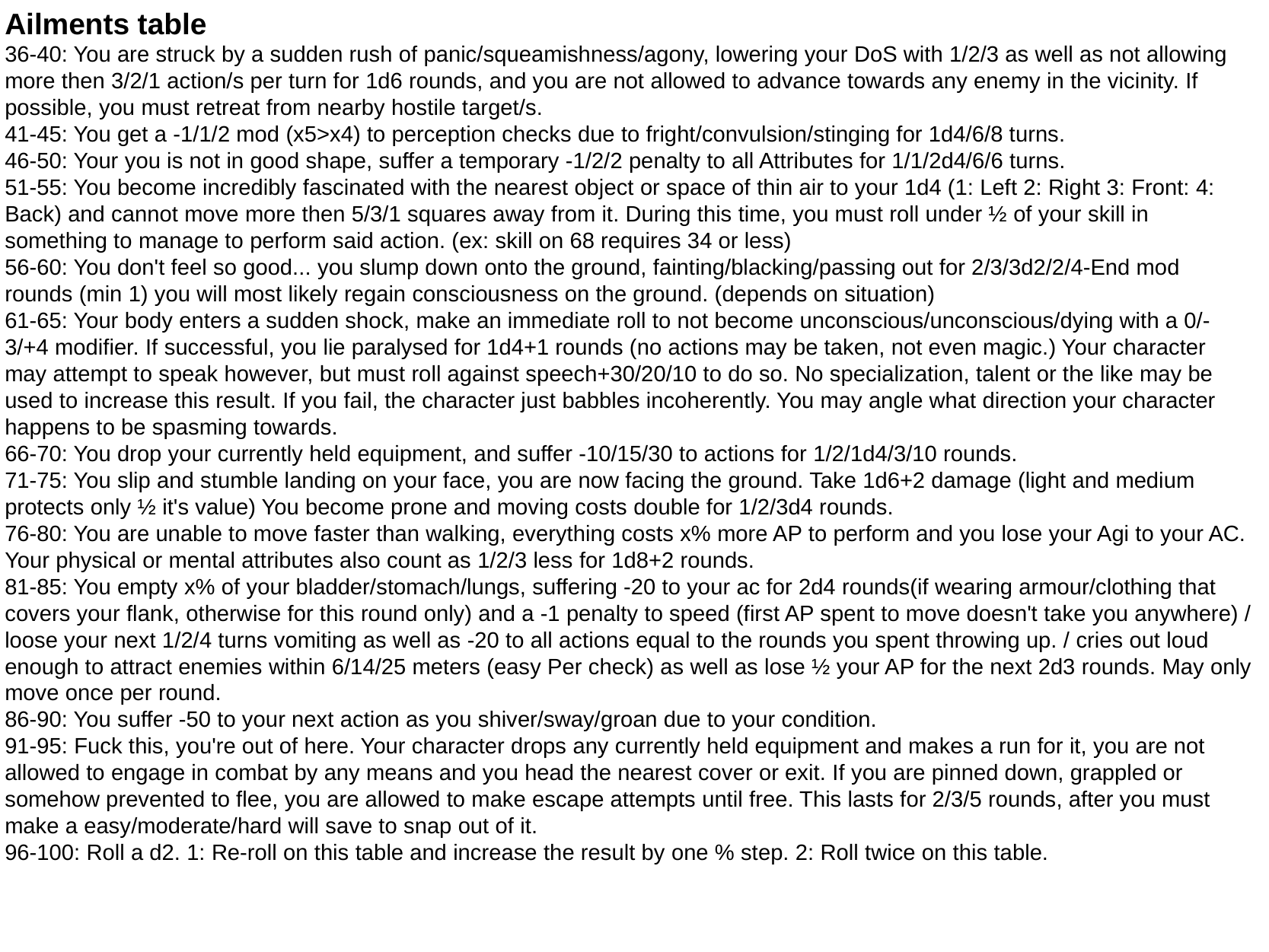

Ailments table
36-40: You are struck by a sudden rush of panic/squeamishness/agony, lowering your DoS with 1/2/3 as well as not allowing more then 3/2/1 action/s per turn for 1d6 rounds, and you are not allowed to advance towards any enemy in the vicinity. If possible, you must retreat from nearby hostile target/s.
41-45: You get a -1/1/2 mod (x5>x4) to perception checks due to fright/convulsion/stinging for 1d4/6/8 turns.
46-50: Your you is not in good shape, suffer a temporary -1/2/2 penalty to all Attributes for 1/1/2d4/6/6 turns.
51-55: You become incredibly fascinated with the nearest object or space of thin air to your 1d4 (1: Left 2: Right 3: Front: 4: Back) and cannot move more then 5/3/1 squares away from it. During this time, you must roll under ½ of your skill in something to manage to perform said action. (ex: skill on 68 requires 34 or less)
56-60: You don't feel so good... you slump down onto the ground, fainting/blacking/passing out for 2/3/3d2/2/4-End mod rounds (min 1) you will most likely regain consciousness on the ground. (depends on situation)
61-65: Your body enters a sudden shock, make an immediate roll to not become unconscious/unconscious/dying with a 0/-3/+4 modifier. If successful, you lie paralysed for 1d4+1 rounds (no actions may be taken, not even magic.) Your character may attempt to speak however, but must roll against speech+30/20/10 to do so. No specialization, talent or the like may be used to increase this result. If you fail, the character just babbles incoherently. You may angle what direction your character happens to be spasming towards.
66-70: You drop your currently held equipment, and suffer -10/15/30 to actions for 1/2/1d4/3/10 rounds.
71-75: You slip and stumble landing on your face, you are now facing the ground. Take 1d6+2 damage (light and medium protects only ½ it's value) You become prone and moving costs double for 1/2/3d4 rounds.
76-80: You are unable to move faster than walking, everything costs x% more AP to perform and you lose your Agi to your AC. Your physical or mental attributes also count as 1/2/3 less for 1d8+2 rounds.
81-85: You empty x% of your bladder/stomach/lungs, suffering -20 to your ac for 2d4 rounds(if wearing armour/clothing that covers your flank, otherwise for this round only) and a -1 penalty to speed (first AP spent to move doesn't take you anywhere) / loose your next 1/2/4 turns vomiting as well as -20 to all actions equal to the rounds you spent throwing up. / cries out loud enough to attract enemies within 6/14/25 meters (easy Per check) as well as lose ½ your AP for the next 2d3 rounds. May only move once per round.
86-90: You suffer -50 to your next action as you shiver/sway/groan due to your condition.
91-95: Fuck this, you're out of here. Your character drops any currently held equipment and makes a run for it, you are not allowed to engage in combat by any means and you head the nearest cover or exit. If you are pinned down, grappled or somehow prevented to flee, you are allowed to make escape attempts until free. This lasts for 2/3/5 rounds, after you must make a easy/moderate/hard will save to snap out of it.
96-100: Roll a d2. 1: Re-roll on this table and increase the result by one % step. 2: Roll twice on this table.